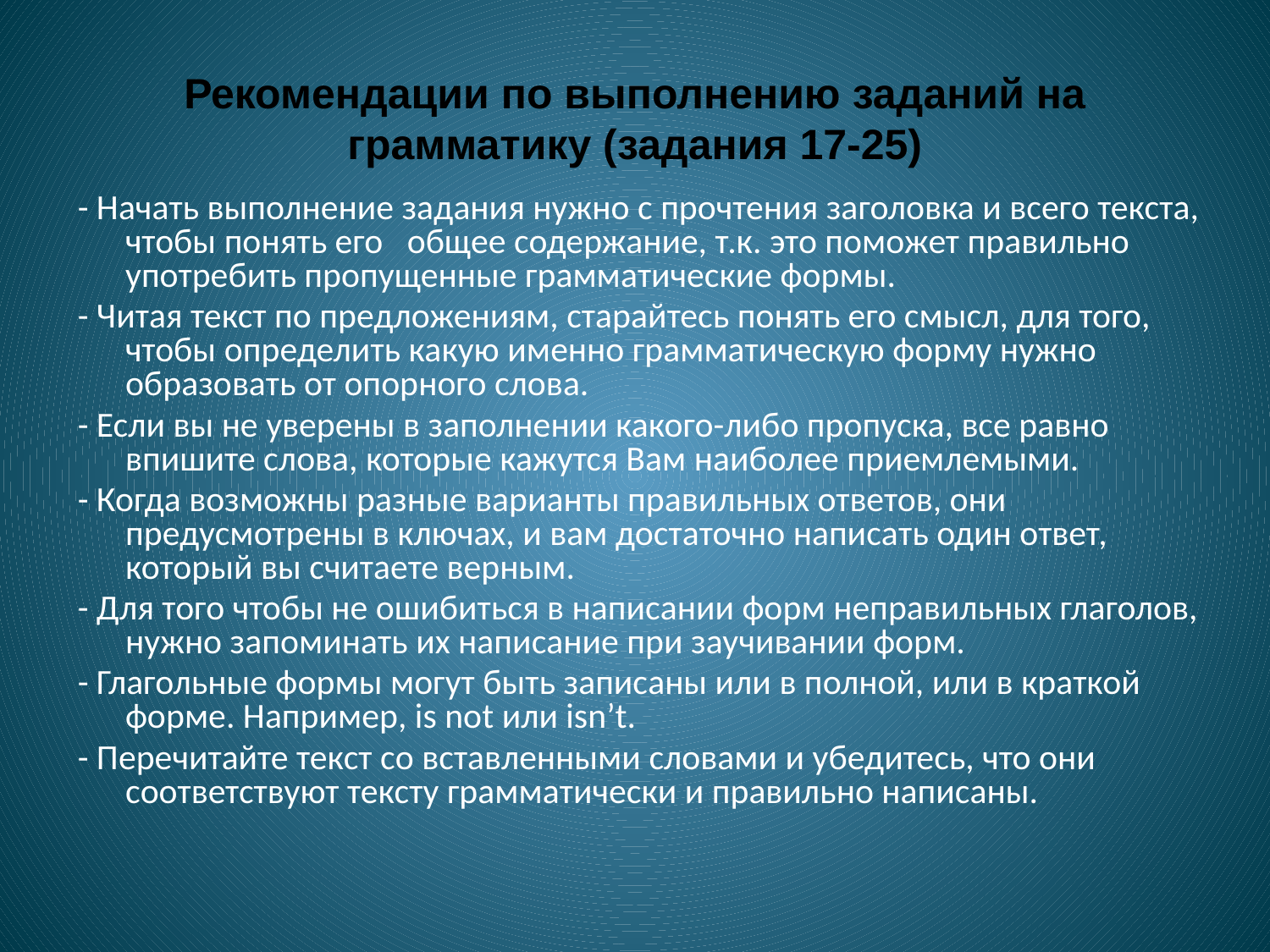

# Рекомендации по выполнению заданий на грамматику (задания 17-25)
- Начать выполнение задания нужно с прочтения заголовка и всего текста, чтобы понять его   общее содержание, т.к. это поможет правильно употребить пропущенные грамматические формы.
- Читая текст по предложениям, старайтесь понять его смысл, для того, чтобы определить какую именно грамматическую форму нужно образовать от опорного слова.
- Если вы не уверены в заполнении какого-либо пропуска, все равно впишите слова, которые кажутся Вам наиболее приемлемыми.
- Когда возможны разные варианты правильных ответов, они предусмотрены в ключах, и вам достаточно написать один ответ, который вы считаете верным.
- Для того чтобы не ошибиться в написании форм неправильных глаголов, нужно запоминать их написание при заучивании форм.
- Глагольные формы могут быть записаны или в полной, или в краткой форме. Например, is not или isn’t.
- Перечитайте текст со вставленными словами и убедитесь, что они соответствуют тексту грамматически и правильно написаны.